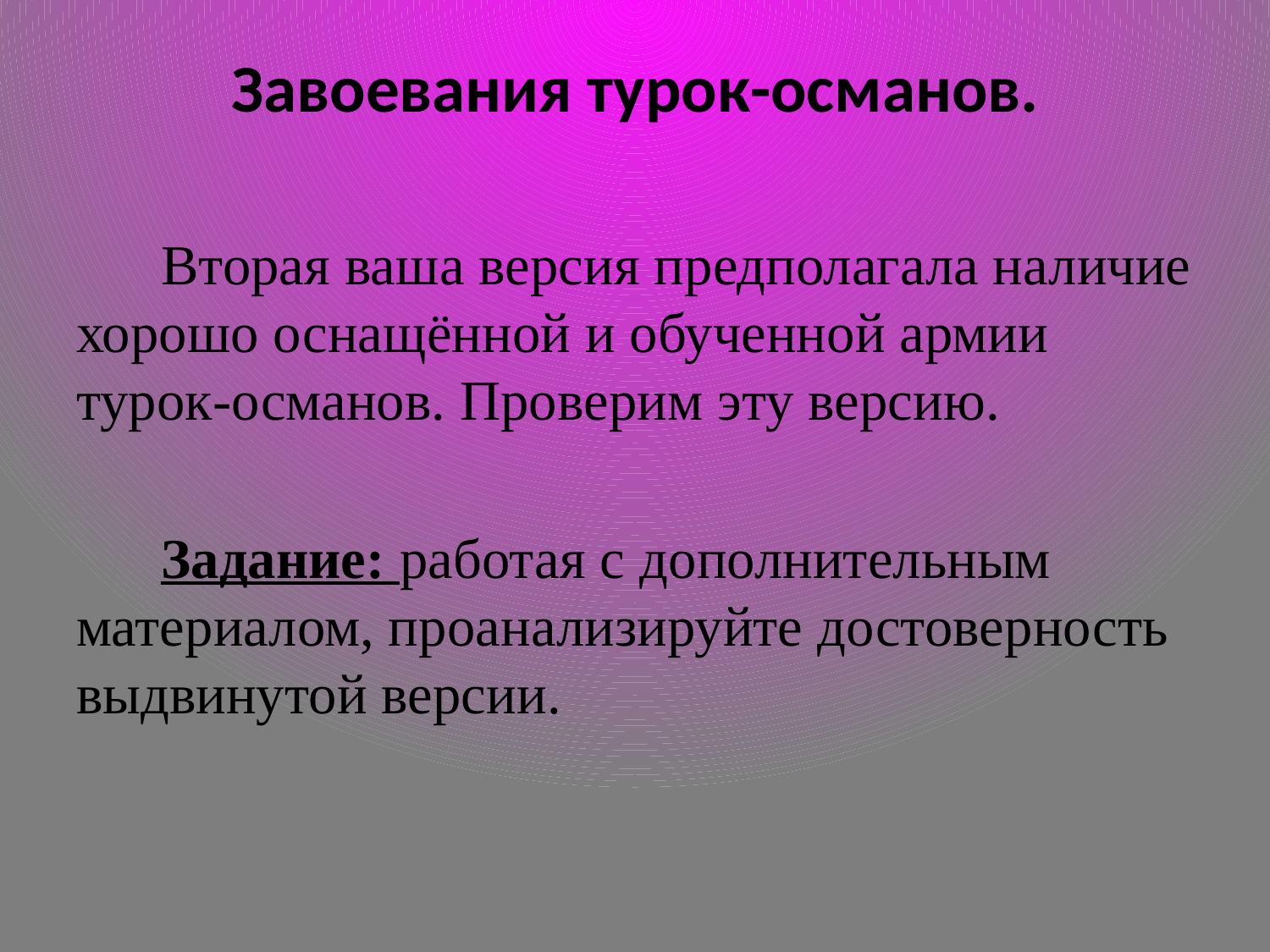

# Завоевания турок-османов.
      Вторая ваша версия предполагала наличие хорошо оснащённой и обученной армии турок-османов. Проверим эту версию.

      Задание: работая с дополнительным материалом, проанализируйте достоверность выдвинутой версии.